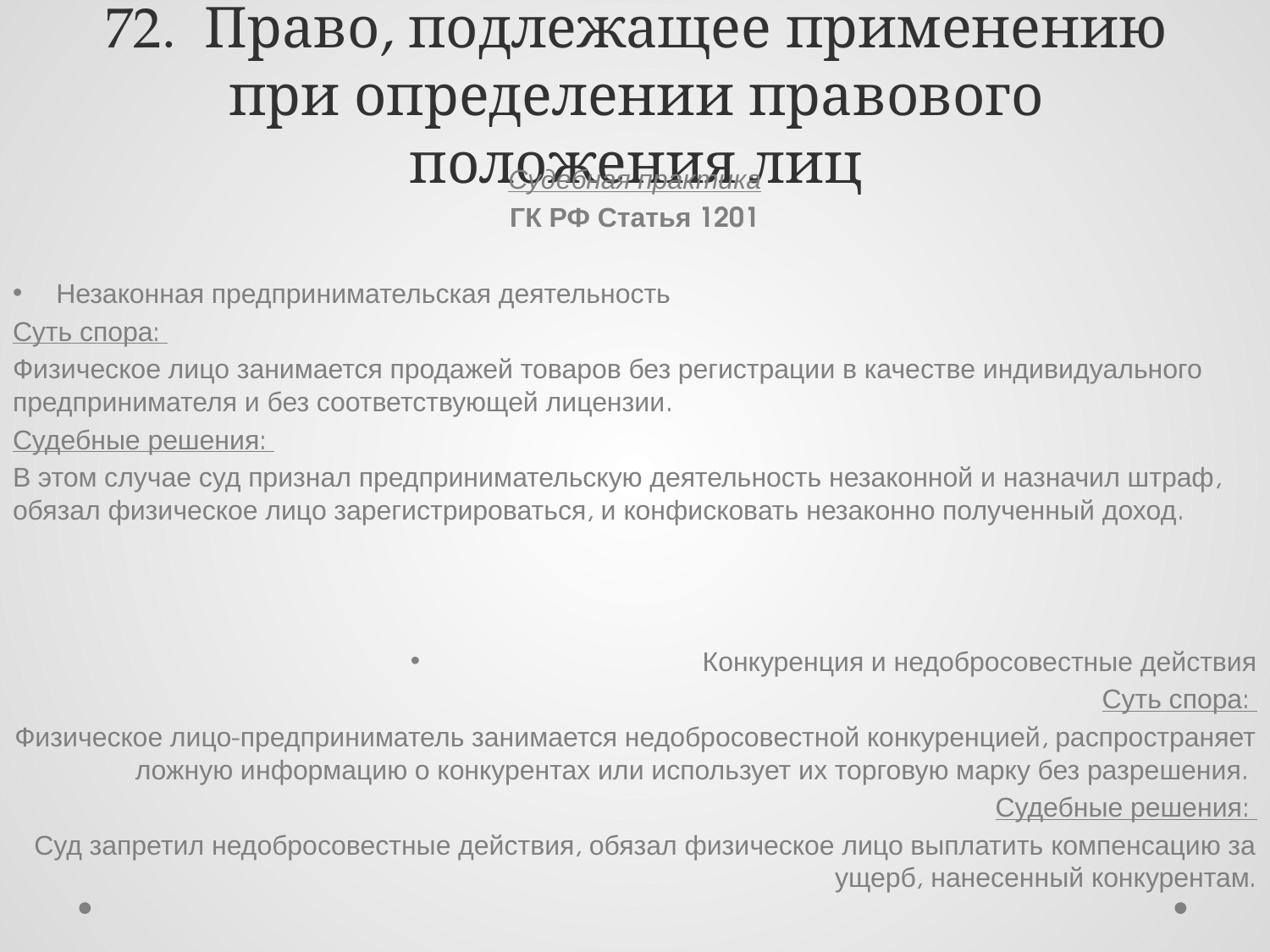

# 72.  Право, подлежащее применению при определении правового положения лиц
Судебная практика
ГК РФ Статья 1201

Незаконная предпринимательская деятельность
Суть спора:
Физическое лицо занимается продажей товаров без регистрации в качестве индивидуального предпринимателя и без соответствующей лицензии.
Судебные решения:
В этом случае суд признал предпринимательскую деятельность незаконной и назначил штраф, обязал физическое лицо зарегистрироваться, и конфисковать незаконно полученный доход.

Конкуренция и недобросовестные действия
 Суть спора:
Физическое лицо-предприниматель занимается недобросовестной конкуренцией, распространяет ложную информацию о конкурентах или использует их торговую марку без разрешения.
Судебные решения:
Суд запретил недобросовестные действия, обязал физическое лицо выплатить компенсацию за ущерб, нанесенный конкурентам.